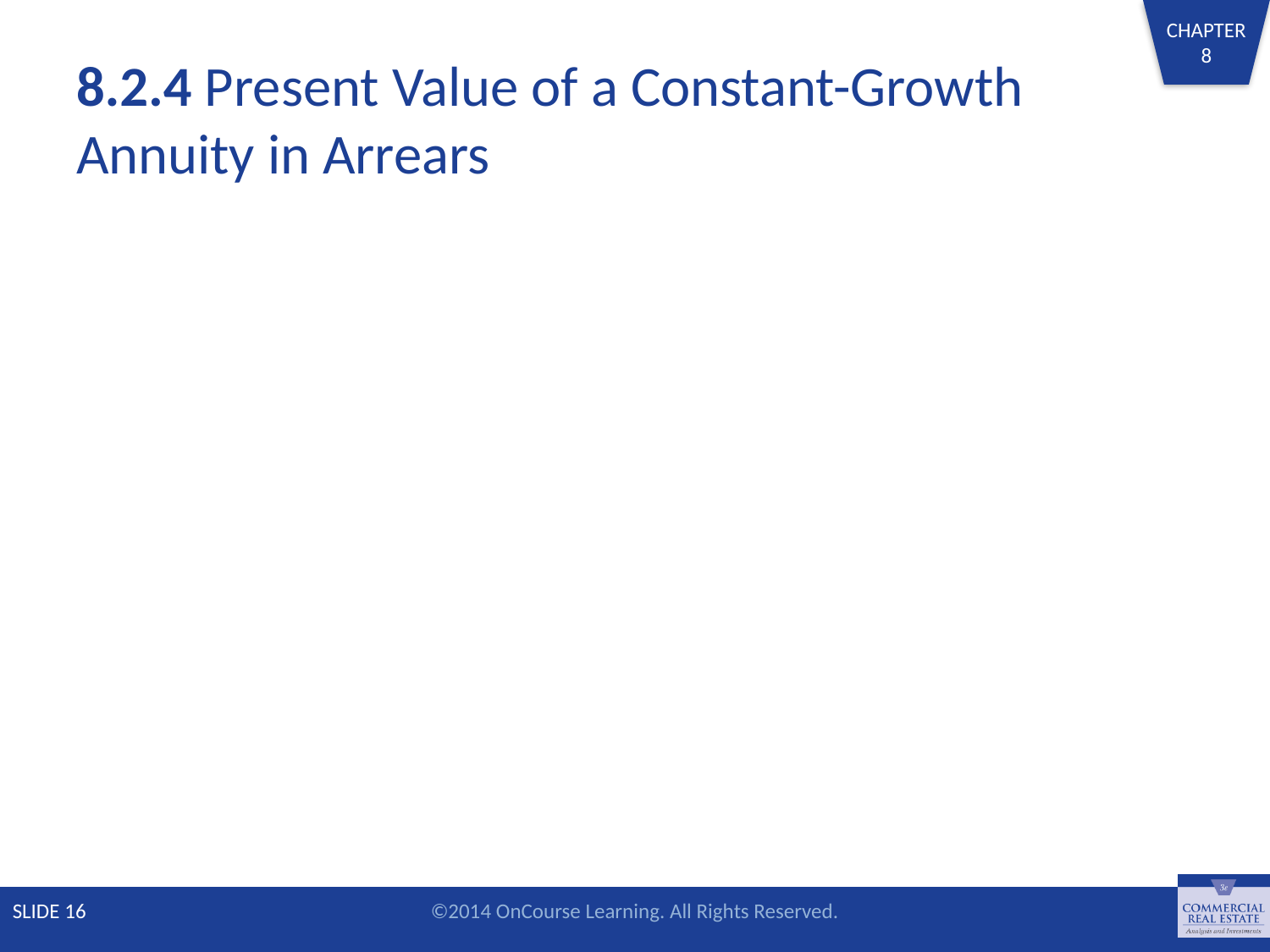

# 8.2.4 Present Value of a Constant-Growth Annuity in Arrears

SLIDE 16